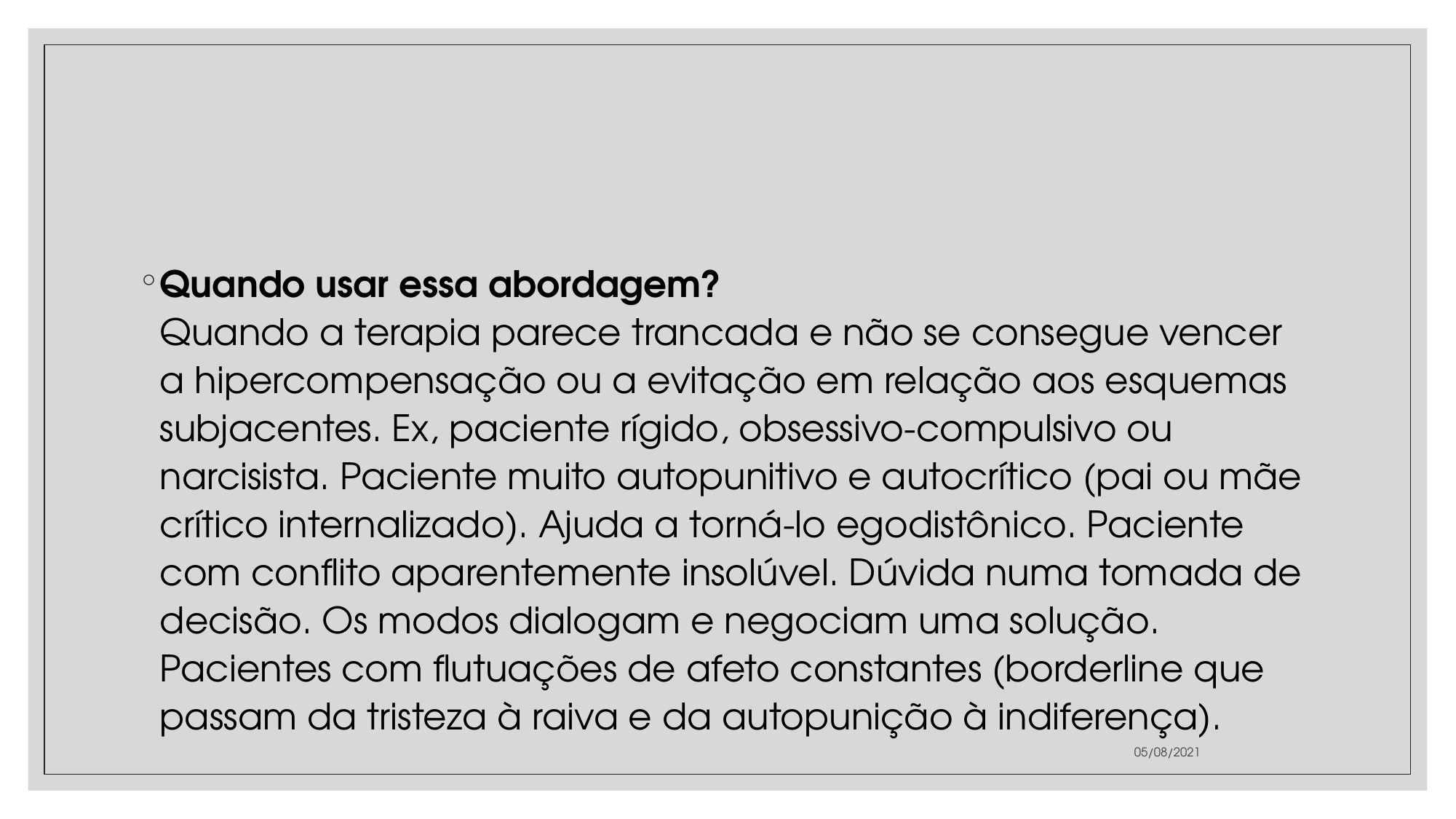

#
Quando usar essa abordagem?
Quando a terapia parece trancada e não se consegue vencer a hipercompensação ou a evitação em relação aos esquemas subjacentes. Ex, paciente rígido, obsessivo-compulsivo ou narcisista. Paciente muito autopunitivo e autocrítico (pai ou mãe crítico internalizado). Ajuda a torná-lo egodistônico. Paciente com conflito aparentemente insolúvel. Dúvida numa tomada de decisão. Os modos dialogam e negociam uma solução. Pacientes com flutuações de afeto constantes (borderline que passam da tristeza à raiva e da autopunição à indiferença).
05/08/2021